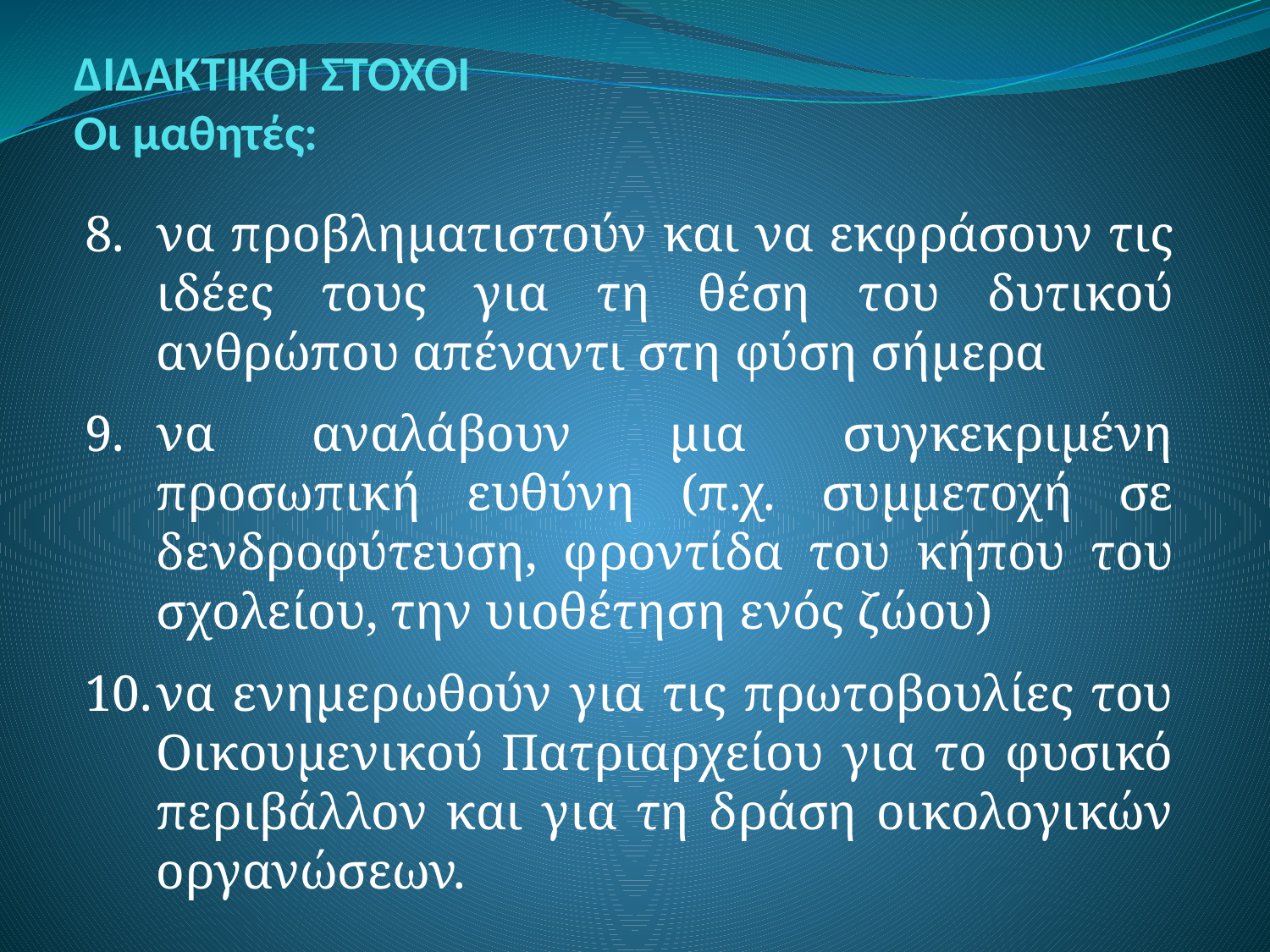

# ΔΙΔΑΚΤΙΚΟΙ ΣΤΟΧΟΙ Οι μαθητές:
να προβληματιστούν και να εκφράσουν τις ιδέες τους για τη θέση του δυτικού ανθρώπου απέναντι στη φύση σήμερα
να αναλάβουν μια συγκεκριμένη προσωπική ευθύνη (π.χ. συμμετοχή σε δενδροφύτευση, φροντίδα του κήπου του σχολείου, την υιοθέτηση ενός ζώου)
να ενημερωθούν για τις πρωτοβουλίες του Οικουμενικού Πατριαρχείου για το φυσικό περιβάλλον και για τη δράση οικολογικών οργανώσεων.